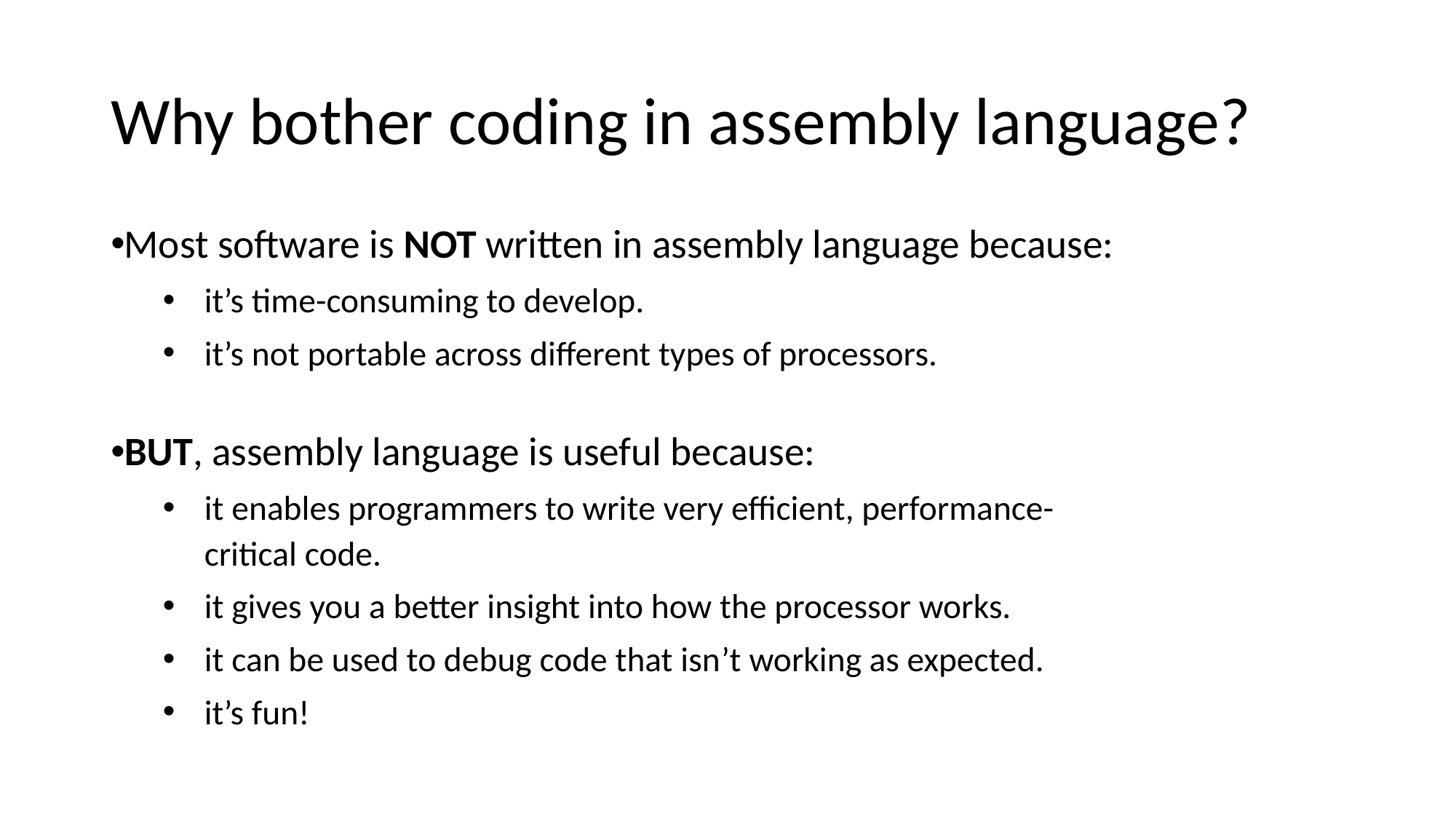

# Why bother coding in assembly language?
Most software is NOT written in assembly language because:
  it’s time-consuming to develop.
  it’s not portable across different types of processors.

BUT, assembly language is useful because:
  it enables programmers to write very efficient, performance-
  critical code.
  it gives you a better insight into how the processor works.
  it can be used to debug code that isn’t working as expected.
  it’s fun!